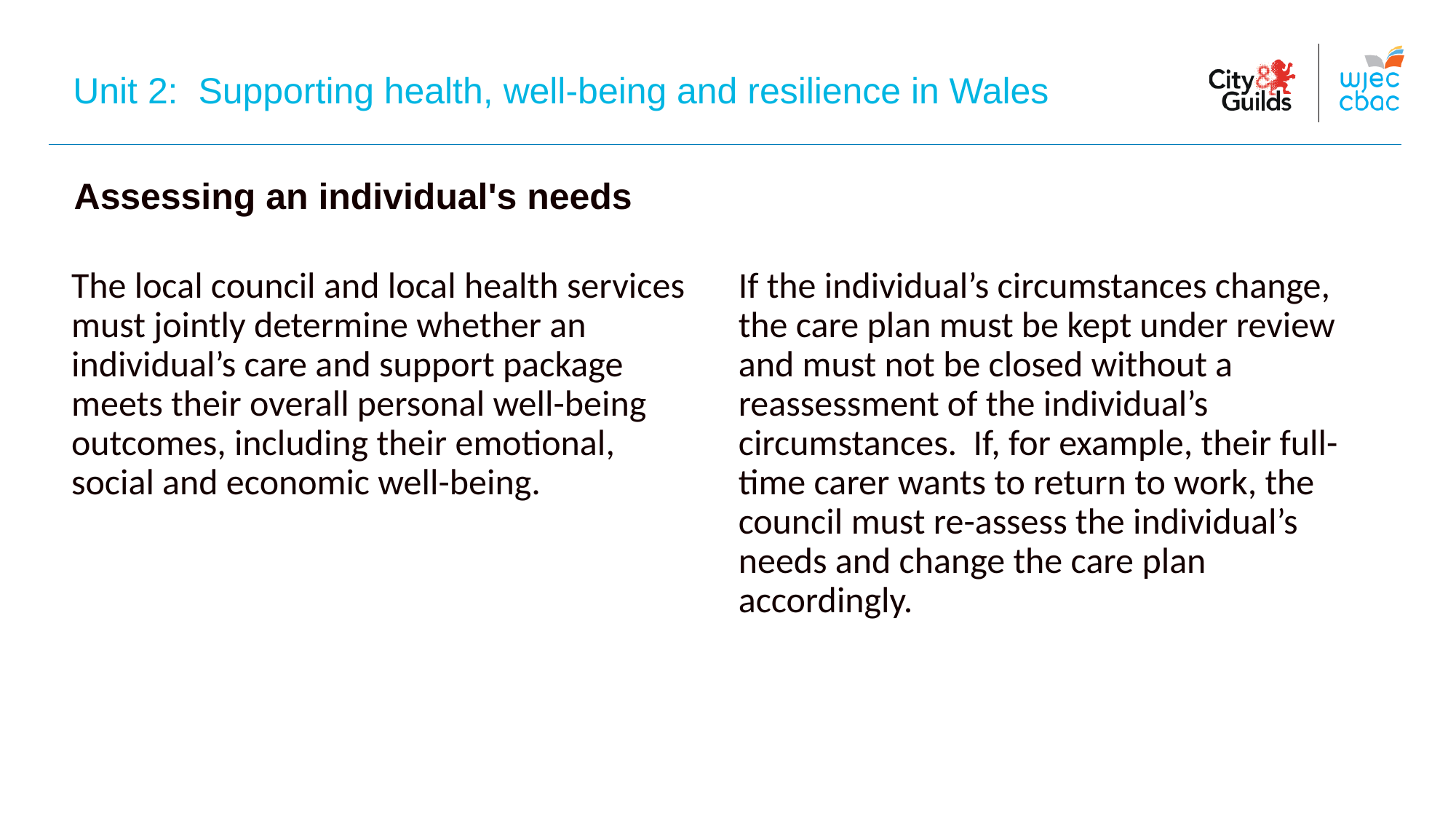

Unit 2:  Supporting health, well-being and resilience in Wales
Assessing an individual's needs
The local council and local health services must jointly determine whether an individual’s care and support package meets their overall personal well-being outcomes, including their emotional, social and economic well-being.

If the individual’s circumstances change, the care plan must be kept under review and must not be closed without a reassessment of the individual’s circumstances.  If, for example, their full-time carer wants to return to work, the council must re-assess the individual’s needs and change the care plan accordingly.